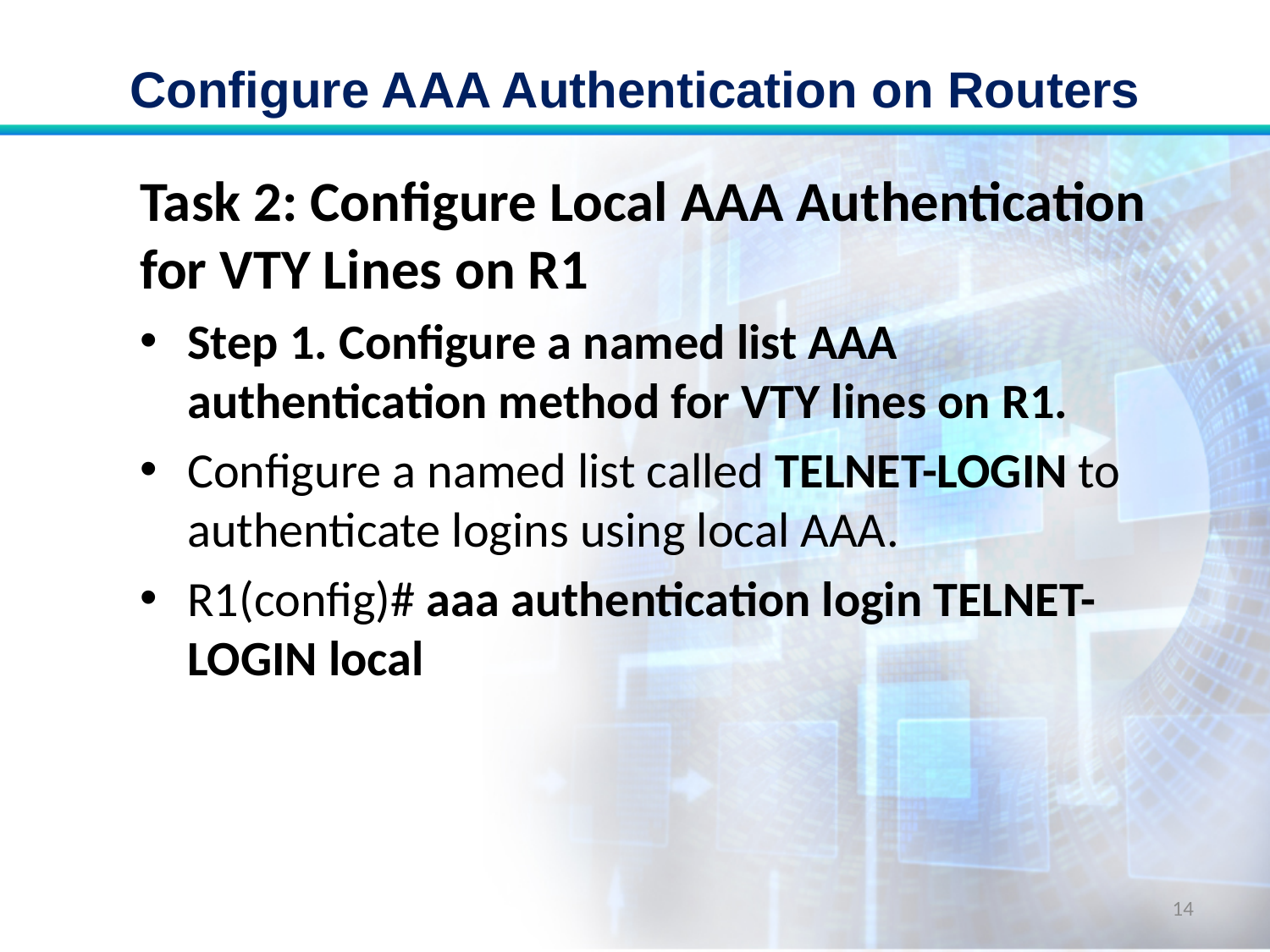

# Configure AAA Authentication on Routers
Task 2: Configure Local AAA Authentication for VTY Lines on R1
Step 1. Configure a named list AAA authentication method for VTY lines on R1.
Configure a named list called TELNET-LOGIN to authenticate logins using local AAA.
R1(config)# aaa authentication login TELNET-LOGIN local

14